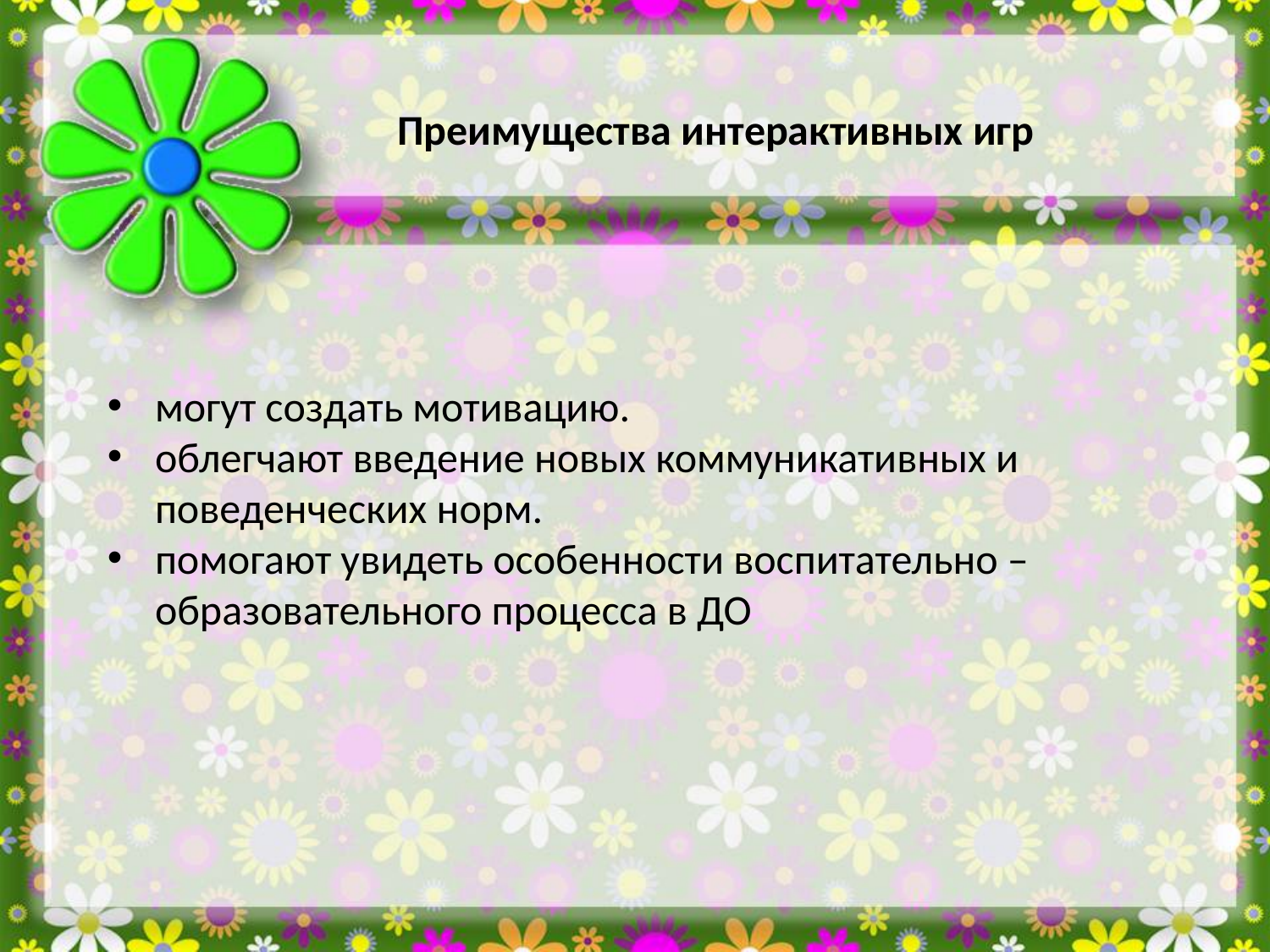

Преимущества интерактивных игр
могут создать мотивацию.
облегчают введение новых коммуникативных и поведенческих норм.
помогают увидеть особенности воспитательно – образовательного процесса в ДО